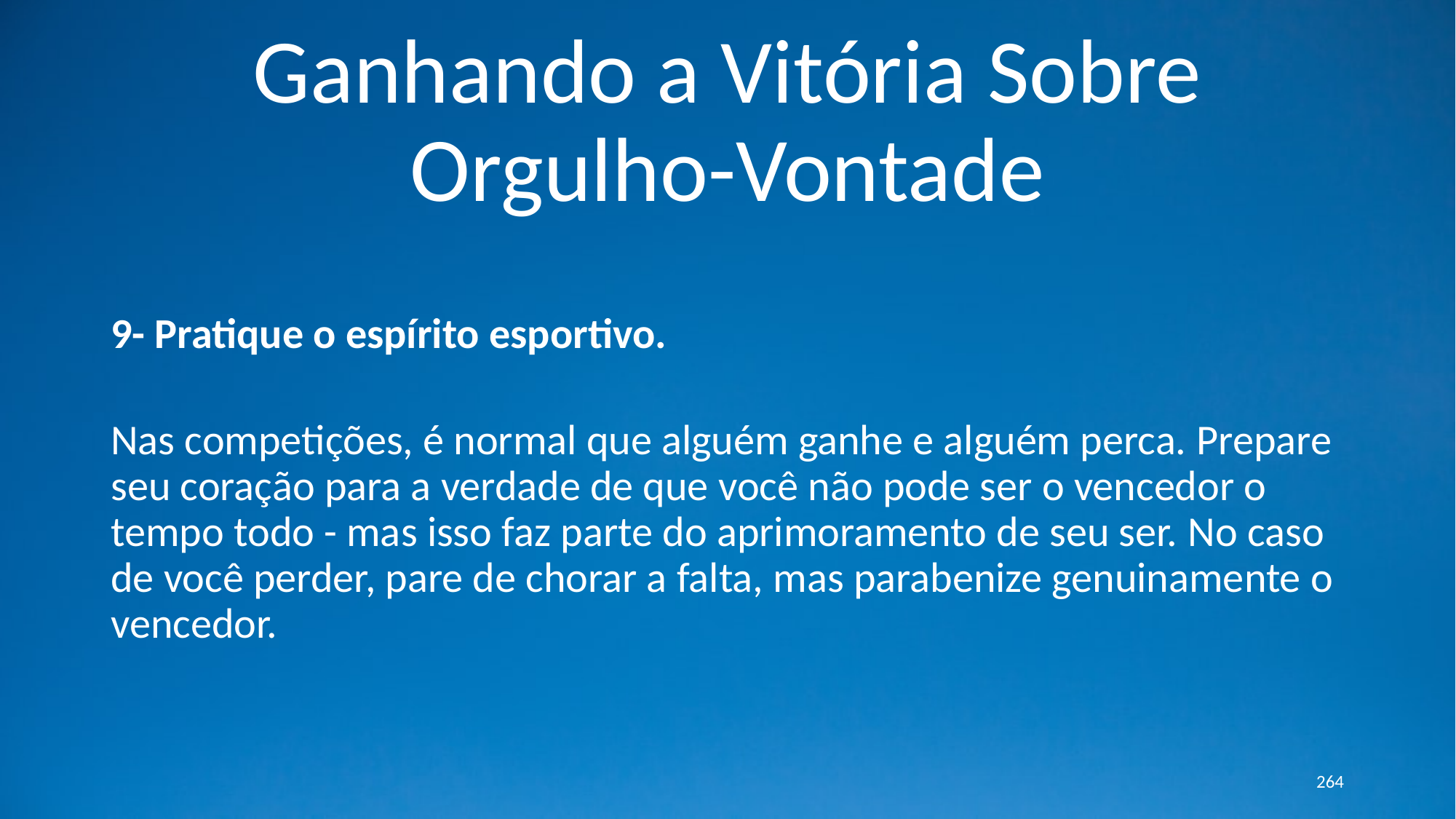

# Ganhando a Vitória Sobre Orgulho-Vontade
9- Pratique o espírito esportivo.
Nas competições, é normal que alguém ganhe e alguém perca. Prepare seu coração para a verdade de que você não pode ser o vencedor o tempo todo - mas isso faz parte do aprimoramento de seu ser. No caso de você perder, pare de chorar a falta, mas parabenize genuinamente o vencedor.

264